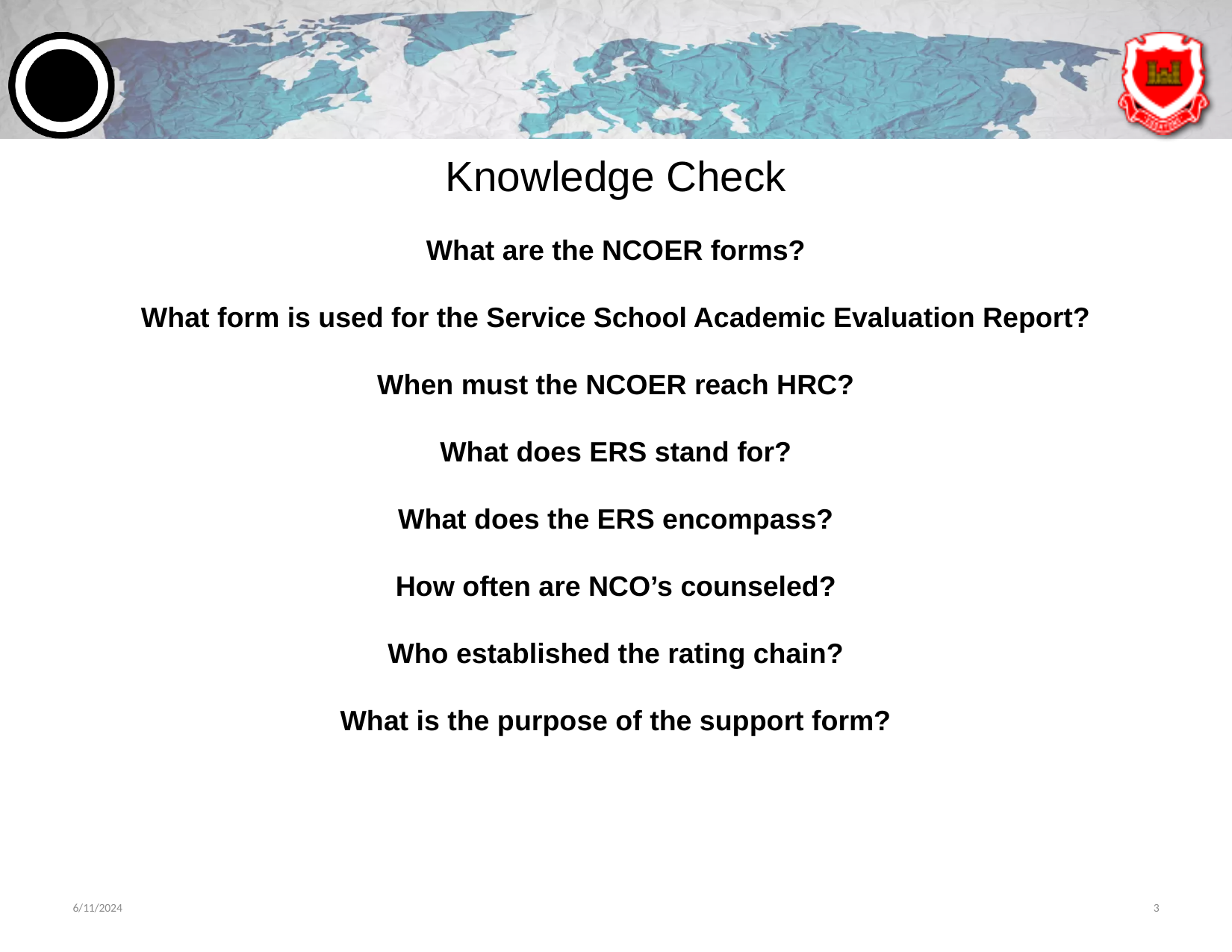

# Knowledge Check
What are the NCOER forms?

What form is used for the Service School Academic Evaluation Report?

When must the NCOER reach HRC?

What does ERS stand for?

What does the ERS encompass?

How often are NCO’s counseled?

Who established the rating chain?

What is the purpose of the support form?
6/11/2024
3